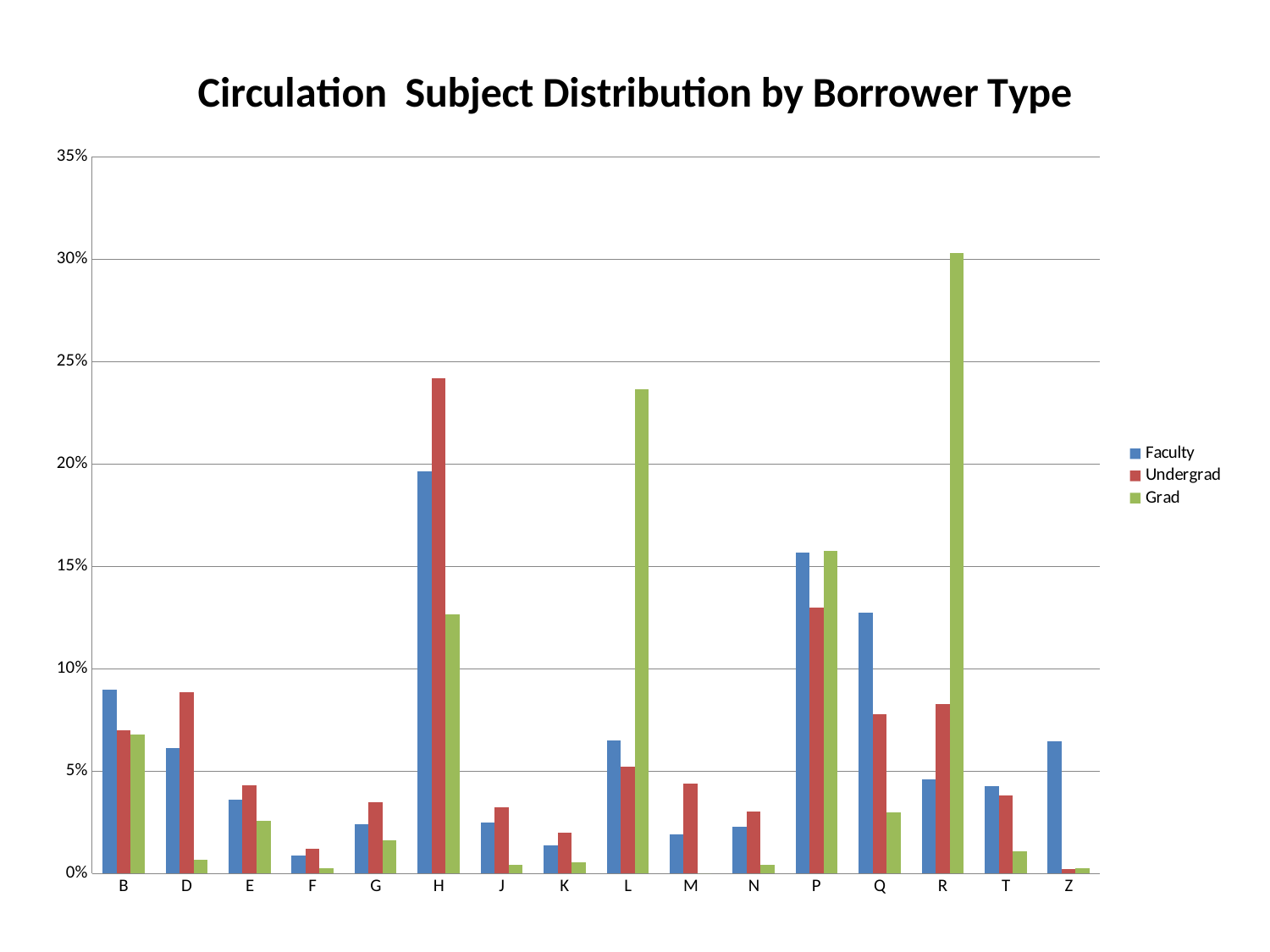

### Chart: Circulation  Subject Distribution by Borrower Type

| Category | Faculty | Undergrad | Grad |
|---|---|---|---|
| B | 0.08978328173374613 | 0.07006453312261293 | 0.06793478260869565 |
| D | 0.06140350877192982 | 0.08850256815487949 | 0.006793478260869565 |
| E | 0.03611971104231166 | 0.04306598182536547 | 0.025815217391304348 |
| F | 0.008771929824561403 | 0.011984722770973264 | 0.002717391304347826 |
| G | 0.024251805985552117 | 0.03463716581061504 | 0.016304347826086956 |
| H | 0.19659442724458204 | 0.24206505992361385 | 0.12635869565217392 |
| J | 0.02476780185758514 | 0.03252996180692743 | 0.004076086956521739 |
| K | 0.01393188854489164 | 0.020018438035032268 | 0.005434782608695652 |
| L | 0.06501547987616099 | 0.05228499934149875 | 0.23641304347826086 |
| M | 0.019091847265221878 | 0.04385618332674832 | 0.0 |
| N | 0.022703818369453045 | 0.030159357302778876 | 0.004076086956521739 |
| P | 0.1568627450980392 | 0.12972474647701832 | 0.15760869565217392 |
| Q | 0.12745098039215685 | 0.07783484788621098 | 0.029891304347826088 |
| R | 0.04592363261093911 | 0.08283945739496905 | 0.3029891304347826 |
| T | 0.04282765737874097 | 0.03832477281706835 | 0.010869565217391304 |
| Z | 0.06449948400412797 | 0.0022389042539180826 | 0.002717391304347826 |